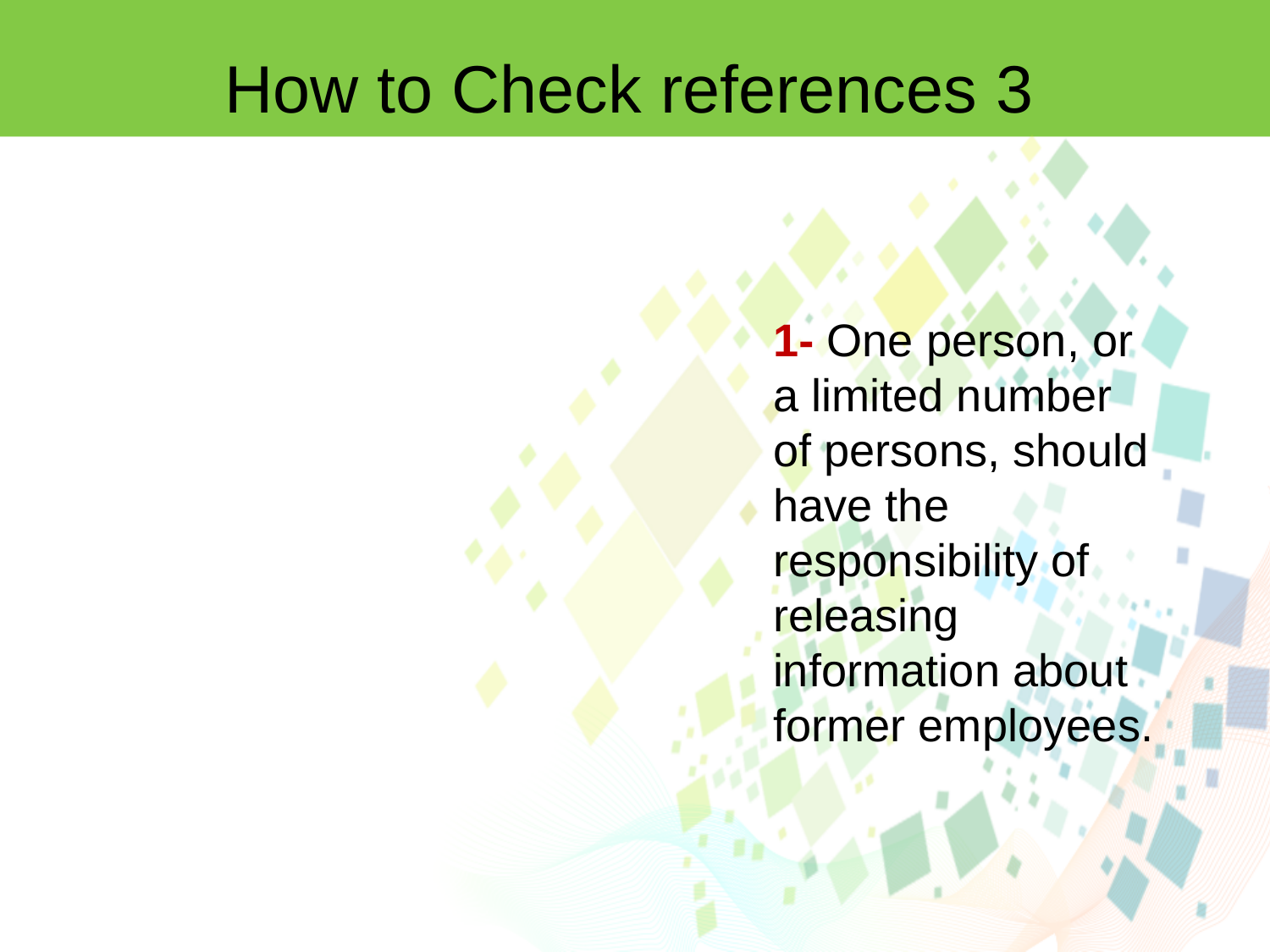

How to Check references 3
1- One person, or a limited number of persons, should have the responsibility of
releasing information about former employees.